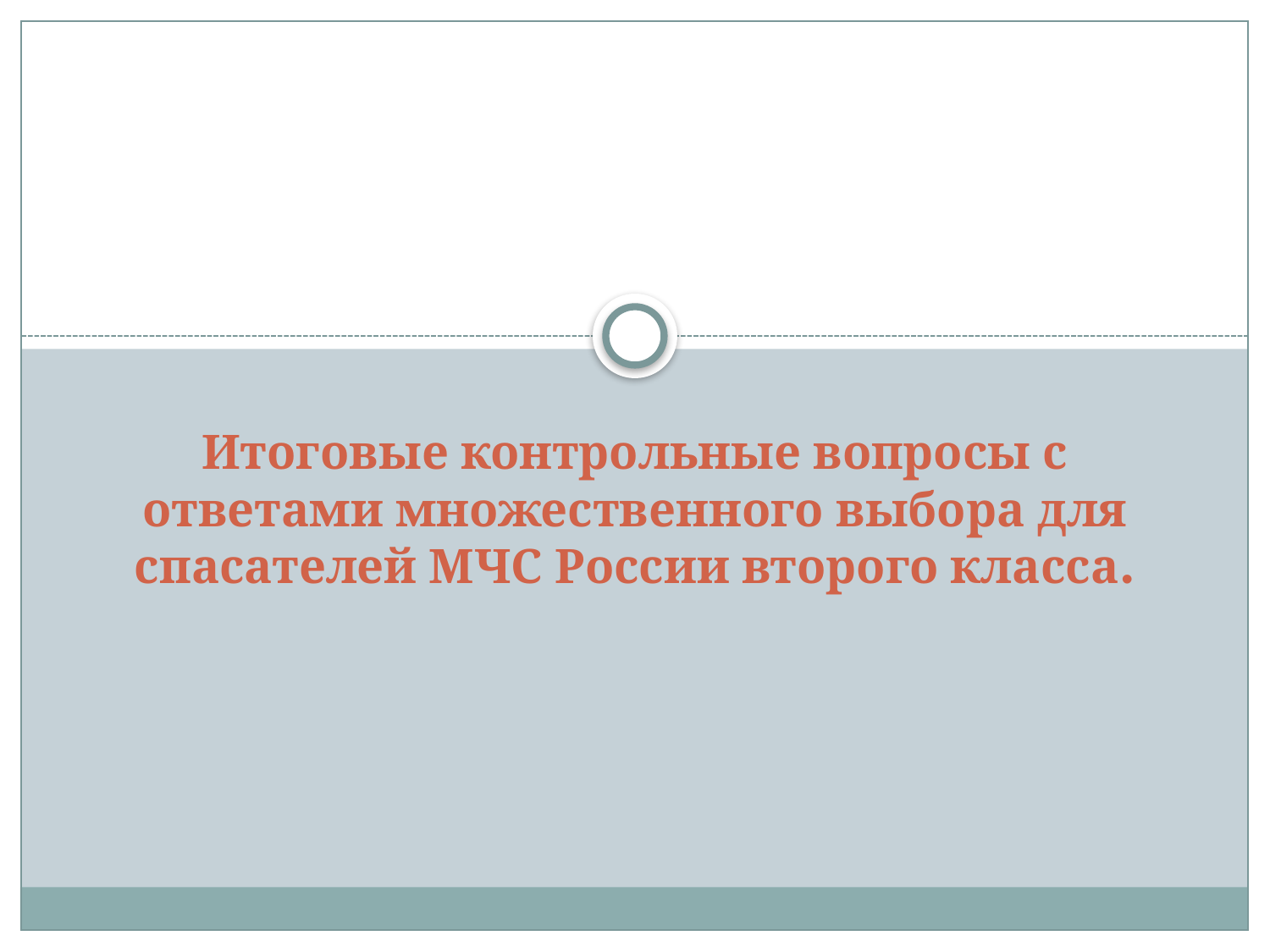

# Итоговые контрольные вопросы с ответами множественного выбора для спасателей МЧС России второго класса.